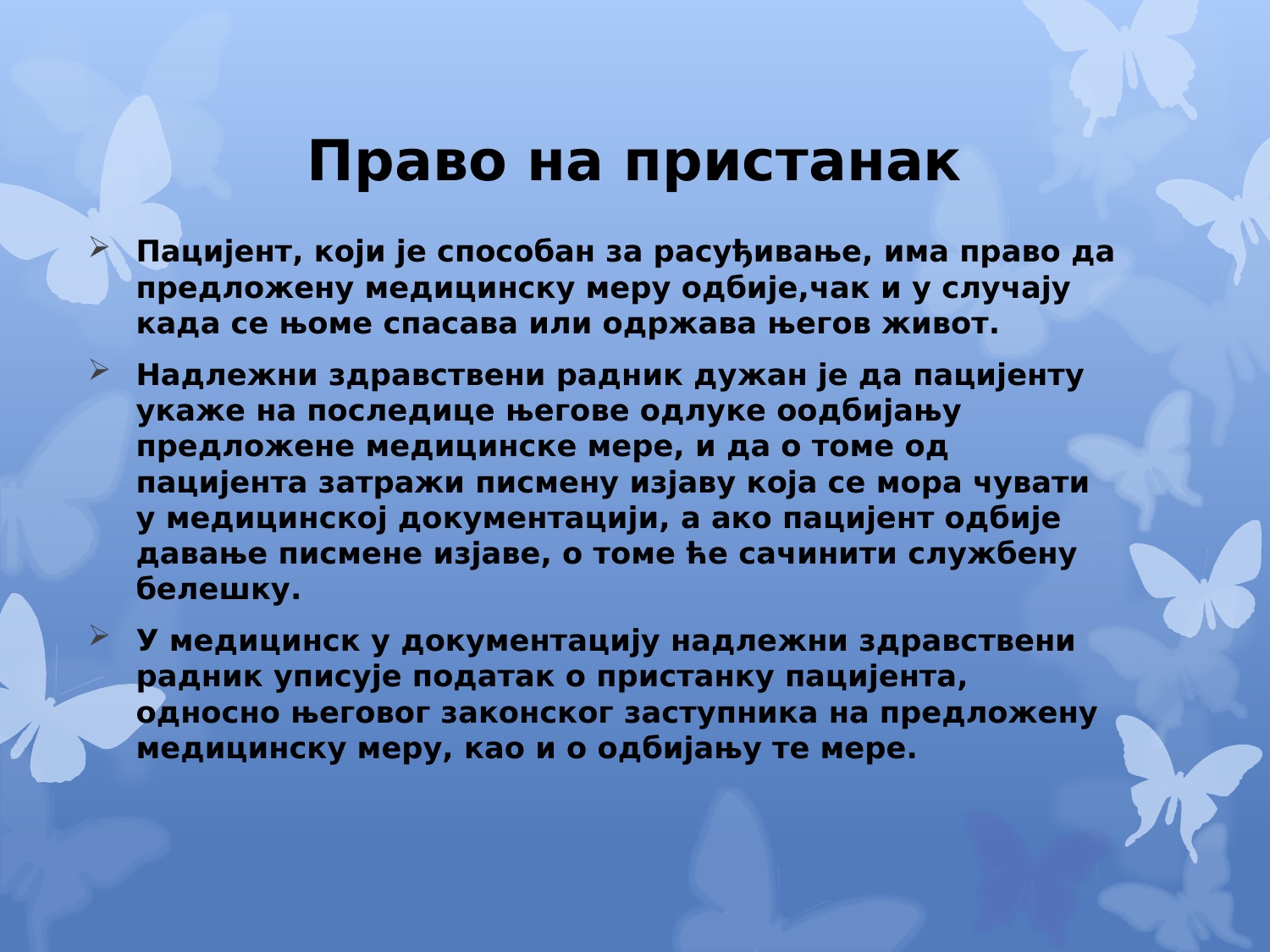

# Право на пристанак
Пацијент, који је способан за расуђивање, има право да предложену медицинску меру одбије,чак и у случају када се њоме спасава или одржава његов живот.
Надлежни здравствени радник дужан је да пацијенту укаже на последице његове одлуке оодбијању предложене медицинске мере, и да о томе од пацијента затражи писмену изјаву која се мора чувати у медицинској документацији, а ако пацијент одбије давање писмене изјаве, о томе ће сачинити службену белешку.
У медицинск у документацију надлежни здравствени радник уписује податак о пристанку пацијента, односно његовог законског заступника на предложену медицинску меру, као и о одбијању те мере.